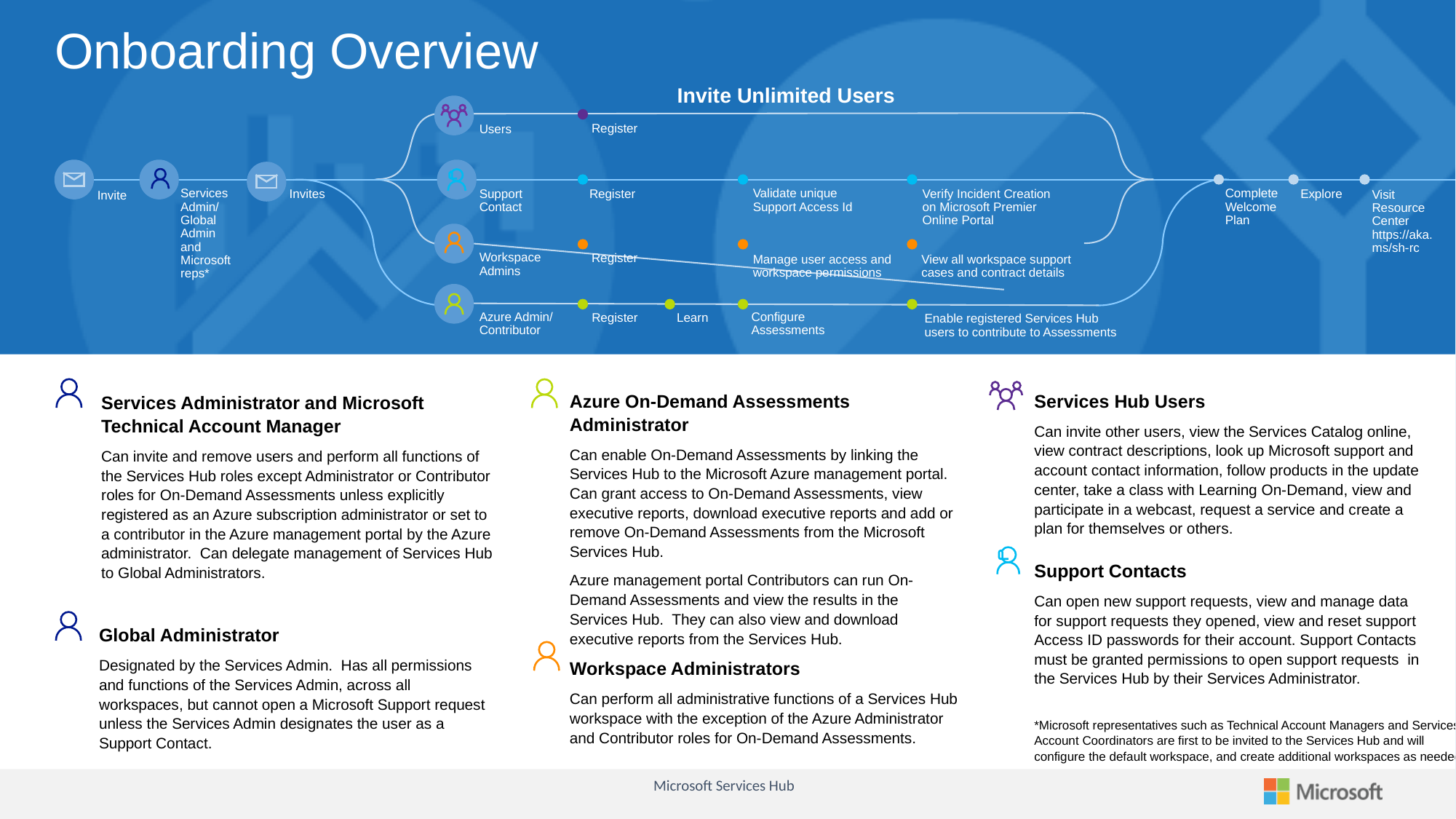

Onboarding Overview

Invite Unlimited Users

Register

Users

Register

Visit Resource Center
https://aka.ms/sh-rc
Validate unique
Support Access Id

Support
Contact
Complete Welcome Plan
Verify Incident Creation on Microsoft Premier Online Portal
Explore
Services Admin/ Global Admin and Microsoft reps*
Invites
Invite

Register

View all workspace support cases and contract details
Manage user access and workspace permissions

Workspace
Admins

Enable registered Services Hub users to contribute to Assessments
Configure  Assessments
Azure Admin/ Contributor
Register
Learn

Services Administrator and Microsoft Technical Account Manager
Can invite and remove users and perform all functions of the Services Hub roles except Administrator or Contributor roles for On-Demand Assessments unless explicitly registered as an Azure subscription administrator or set to a contributor in the Azure management portal by the Azure administrator.  Can delegate management of Services Hub to Global Administrators.
Global Administrator
Designated by the Services Admin.  Has all permissions and functions of the Services Admin, across all workspaces, but cannot open a Microsoft Support request unless the Services Admin designates the user as a Support Contact.

Azure On-Demand Assessments Administrator
Can enable On-Demand Assessments by linking the Services Hub to the Microsoft Azure management portal.  Can grant access to On-Demand Assessments, view executive reports, download executive reports and add or remove On-Demand Assessments from the Microsoft Services Hub.
Azure management portal Contributors can run On-Demand Assessments and view the results in the Services Hub.  They can also view and download executive reports from the Services Hub.
Workspace Administrators
Can perform all administrative functions of a Services Hub workspace with the exception of the Azure Administrator and Contributor roles for On-Demand Assessments.

Services Hub Users
Can invite other users, view the Services Catalog online, view contract descriptions, look up Microsoft support and account contact information, follow products in the update center, take a class with Learning On-Demand, view and participate in a webcast, request a service and create a plan for themselves or others.

Support Contacts
Can open new support requests, view and manage data for support requests they opened, view and reset support Access ID passwords for their account. Support Contacts must be granted permissions to open support requests  in the Services Hub by their Services Administrator.

*Microsoft representatives such as Technical Account Managers and Services Account Coordinators are first to be invited to the Services Hub and will configure the default workspace, and create additional workspaces as needed.